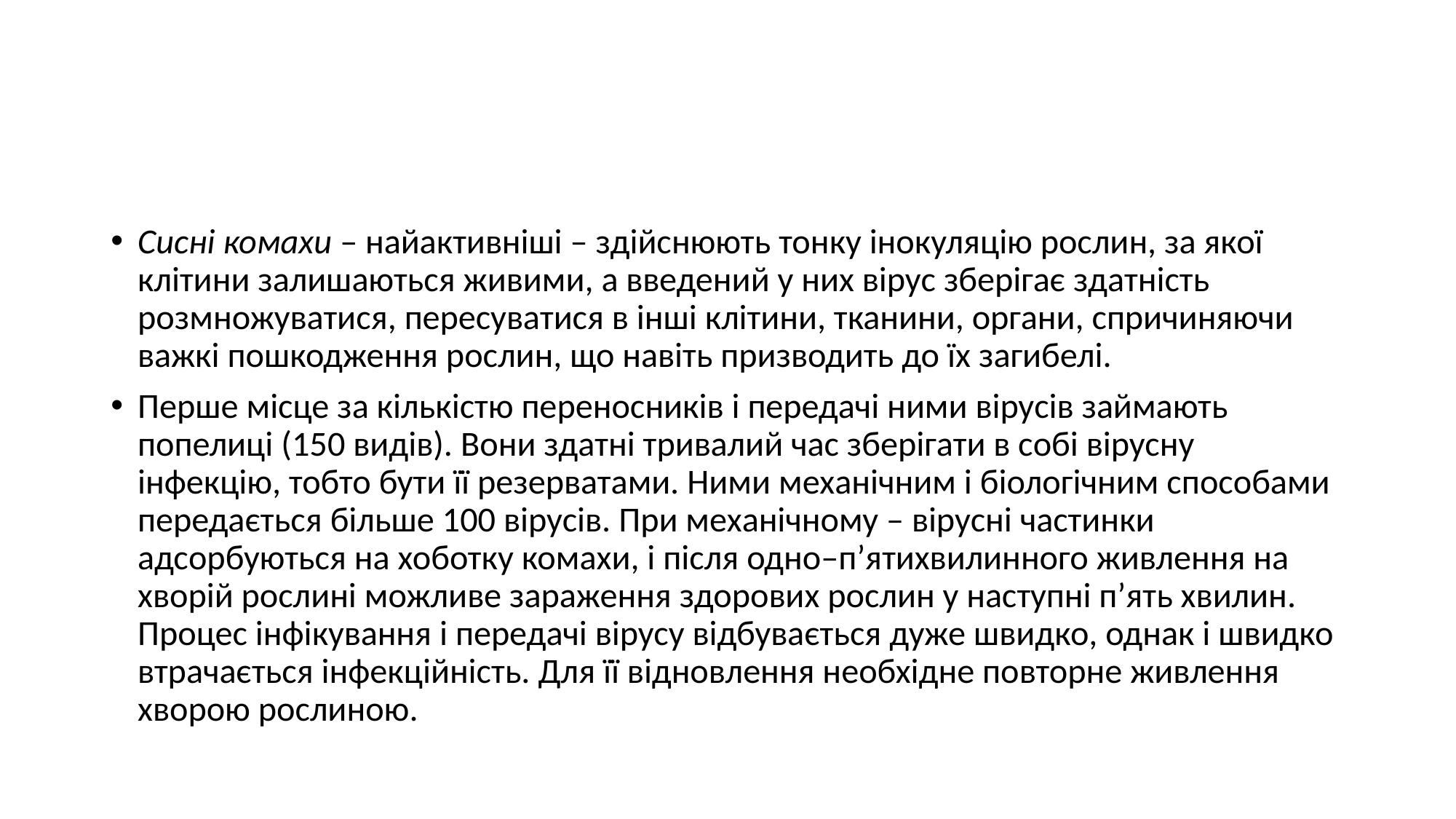

#
Сисні комахи – найактивніші – здійснюють тонку інокуляцію рослин, за якої клітини залишаються живими, а введений у них вірус зберігає здатність розмножуватися, пересуватися в інші клітини, тканини, органи, спричиняючи важкі пошкодження рослин, що навіть призводить до їх загибелі.
Перше місце за кількістю переносників і передачі ними вірусів займають попелиці (150 видів). Вони здатні тривалий час зберігати в собі вірусну інфекцію, тобто бути її резерватами. Ними механічним і біологічним способами передається більше 100 вірусів. При механічному – вірусні частинки адсорбуються на хоботку комахи, і після одно–п’ятихвилинного живлення на хворій рослині можливе зараження здорових рослин у наступні п’ять хвилин. Процес інфікування і передачі вірусу відбувається дуже швидко, однак і швидко втрачається інфекційність. Для її відновлення необхідне повторне живлення хворою рослиною.